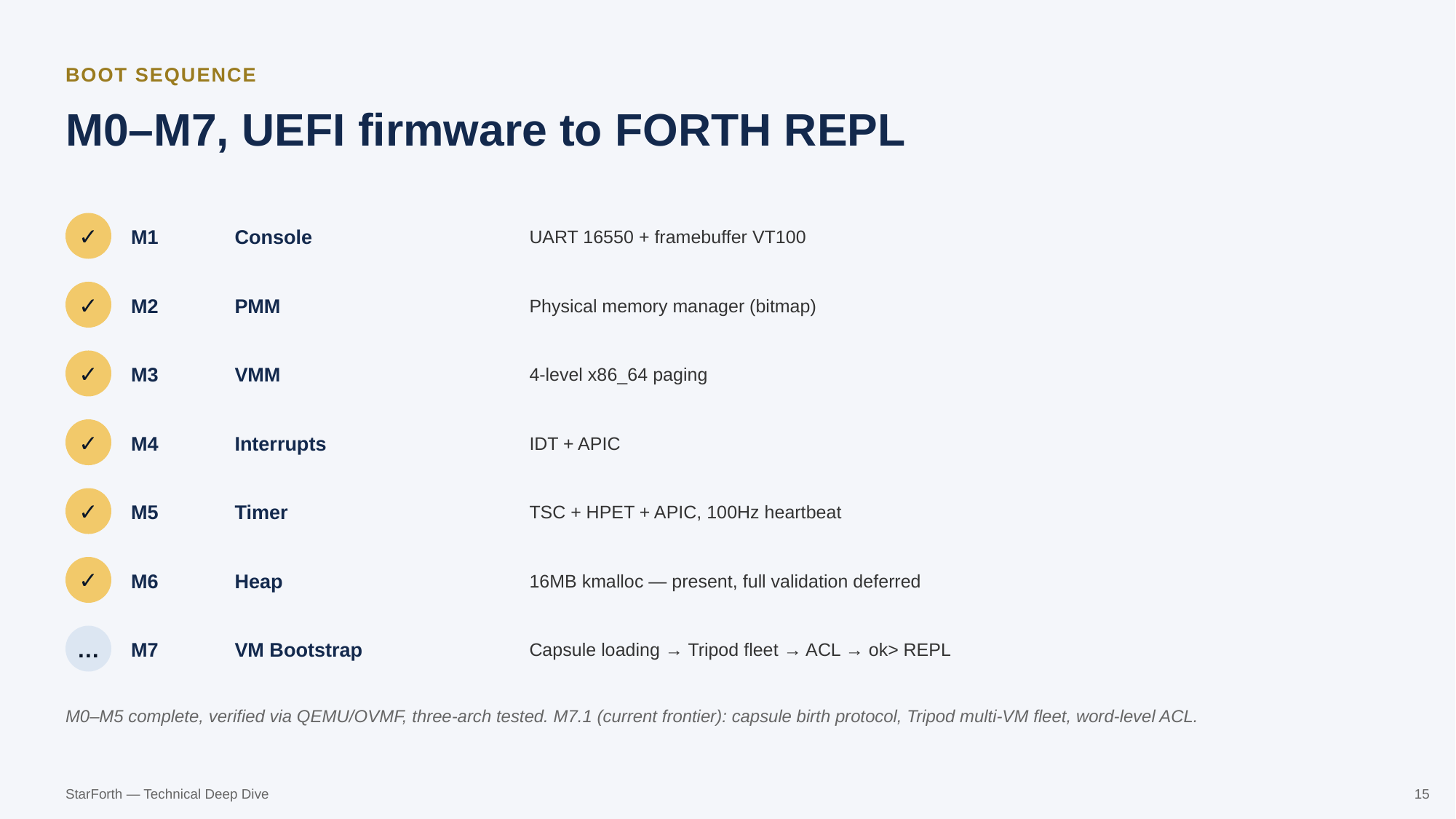

BOOT SEQUENCE
M0–M7, UEFI firmware to FORTH REPL
M1
Console
UART 16550 + framebuffer VT100

✓
M2
PMM
Physical memory manager (bitmap)

✓
M3
VMM
4-level x86_64 paging

✓
M4
Interrupts
IDT + APIC

✓
M5
Timer
TSC + HPET + APIC, 100Hz heartbeat

✓
M6
Heap
16MB kmalloc — present, full validation deferred

✓
M7
VM Bootstrap
Capsule loading → Tripod fleet → ACL → ok> REPL

…
M0–M5 complete, verified via QEMU/OVMF, three-arch tested. M7.1 (current frontier): capsule birth protocol, Tripod multi-VM fleet, word-level ACL.
StarForth — Technical Deep Dive
15